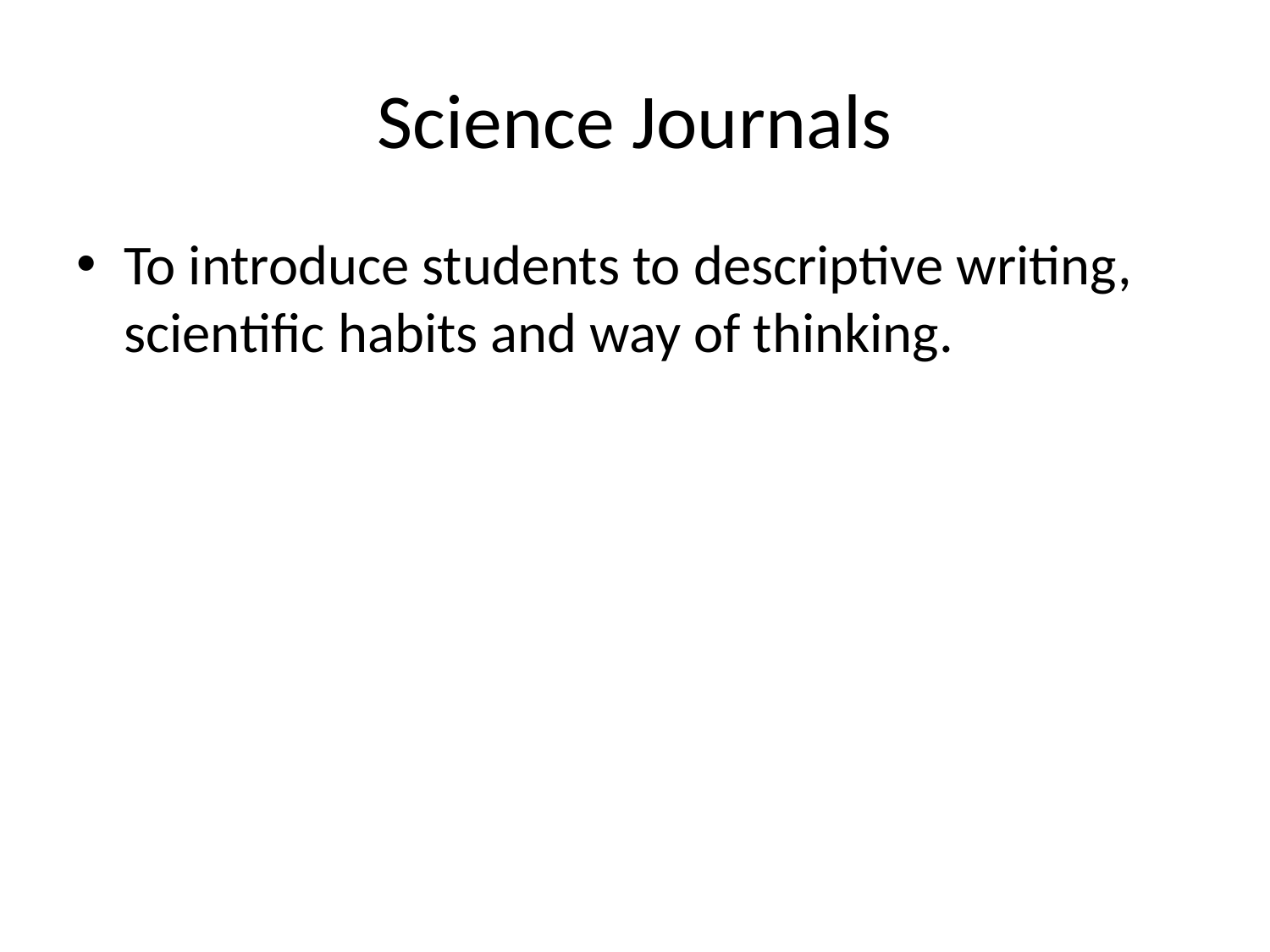

# Science Journals
To introduce students to descriptive writing, scientific habits and way of thinking.